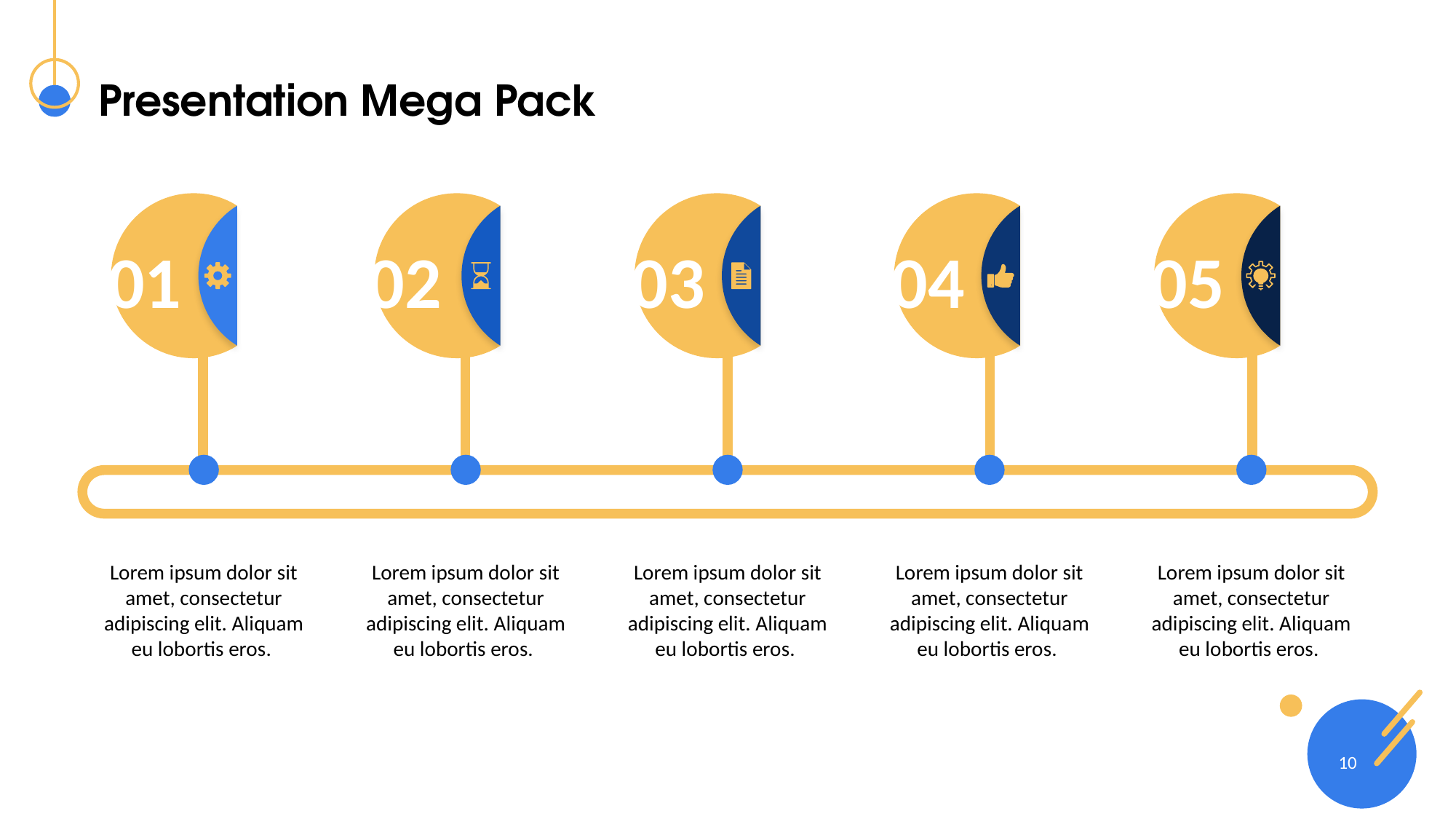

# Presentation Mega Pack

01
02
03
04
05

Lorem ipsum dolor sit amet, consectetur adipiscing elit. Aliquam eu lobortis eros.
Lorem ipsum dolor sit amet, consectetur adipiscing elit. Aliquam eu lobortis eros.
Lorem ipsum dolor sit amet, consectetur adipiscing elit. Aliquam eu lobortis eros.
Lorem ipsum dolor sit amet, consectetur adipiscing elit. Aliquam eu lobortis eros.
Lorem ipsum dolor sit amet, consectetur adipiscing elit. Aliquam eu lobortis eros.
10